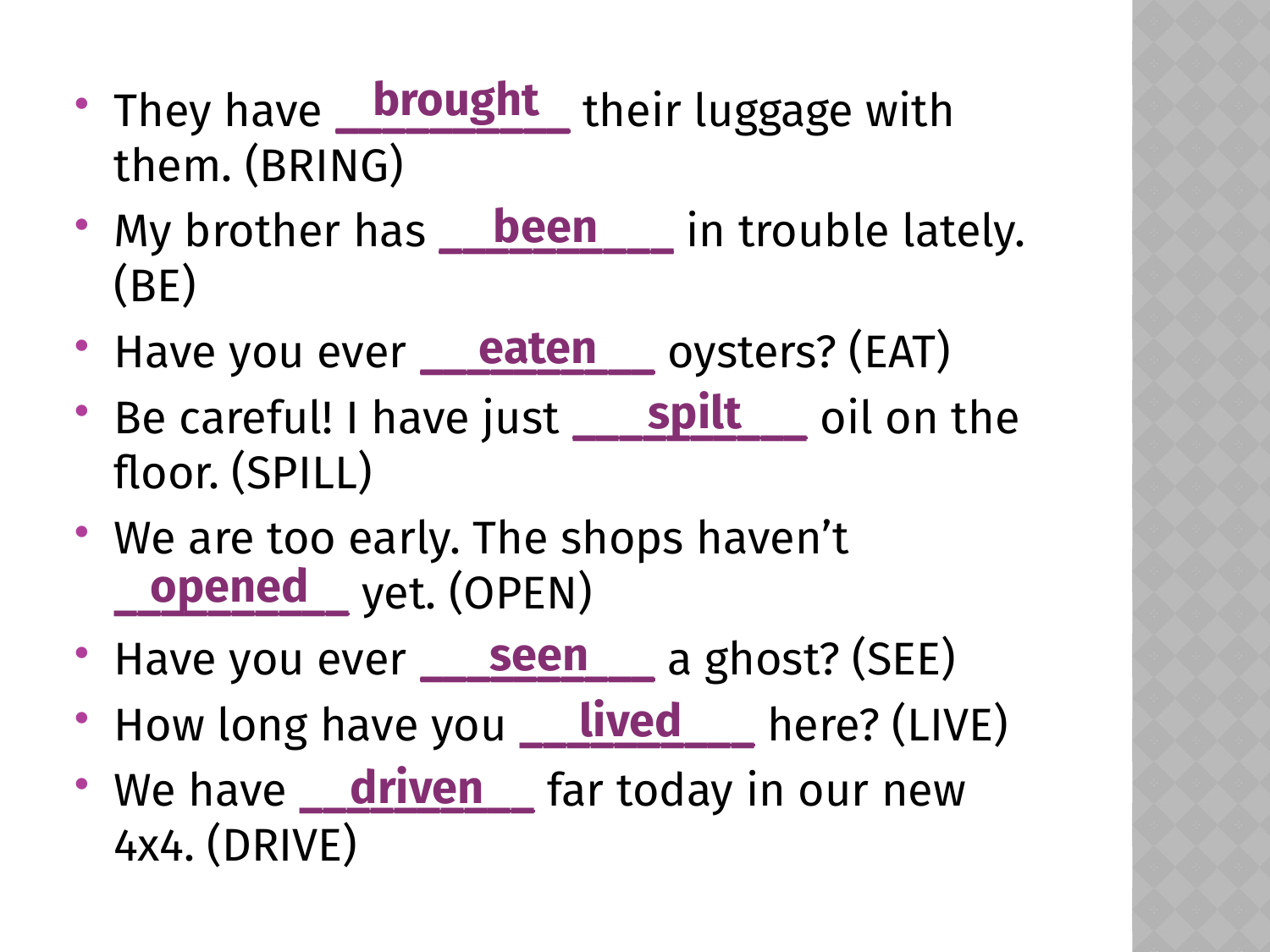

brought
They have __________ their luggage with them. (BRING)
My brother has __________ in trouble lately. (BE)
Have you ever __________ oysters? (EAT)
Be careful! I have just __________ oil on the floor. (SPILL)
We are too early. The shops haven’t __________ yet. (OPEN)
Have you ever __________ a ghost? (SEE)
How long have you __________ here? (LIVE)
We have __________ far today in our new 4x4. (DRIVE)
    been
    eaten
   spilt
  opened
     seen
     lived
   driven